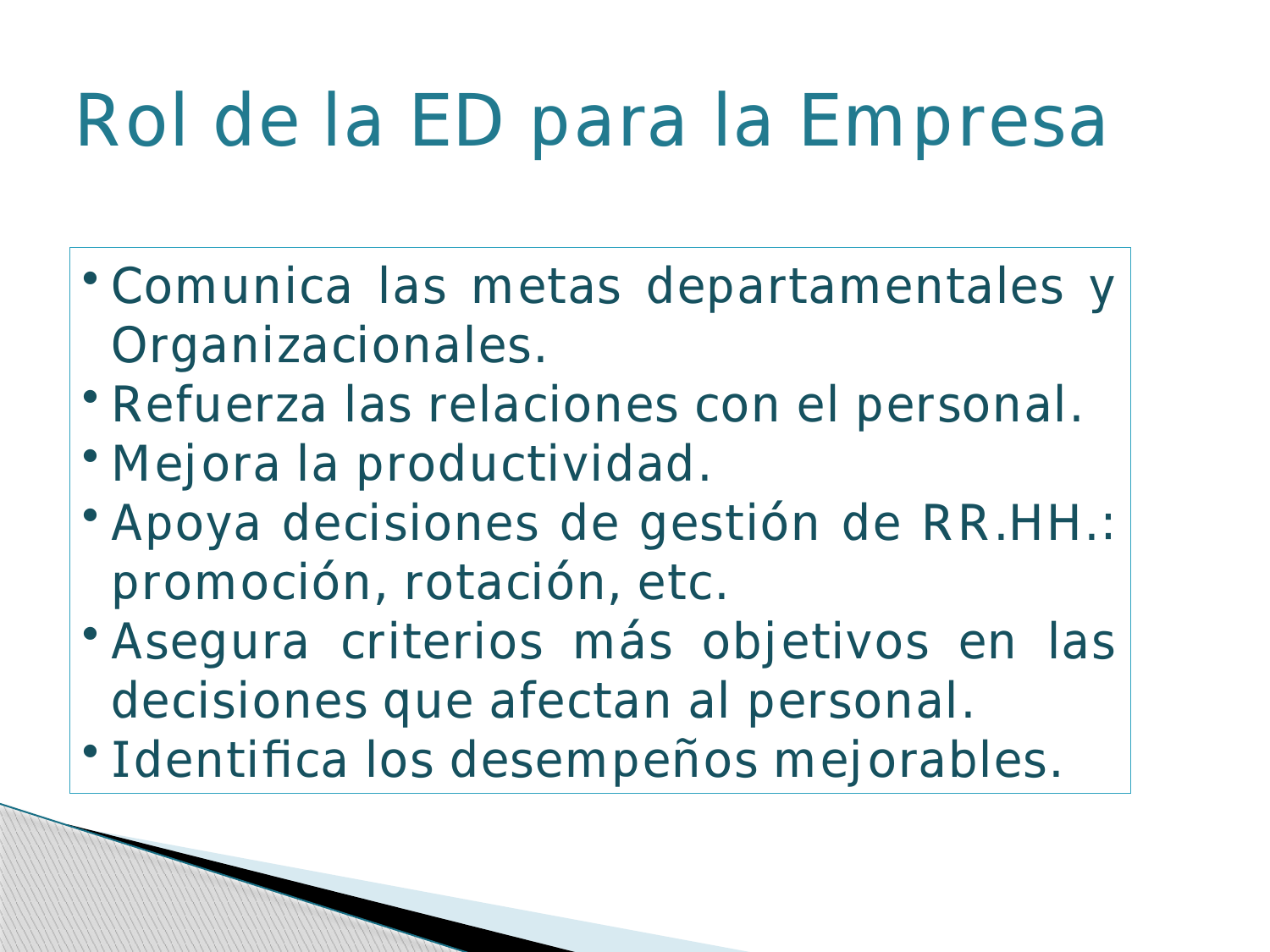

# Rol de la ED para la Empresa
Comunica las metas departamentales y Organizacionales.
Refuerza las relaciones con el personal.
Mejora la productividad.
Apoya decisiones de gestión de RR.HH.: promoción, rotación, etc.
Asegura criterios más objetivos en las decisiones que afectan al personal.
Identifica los desempeños mejorables.